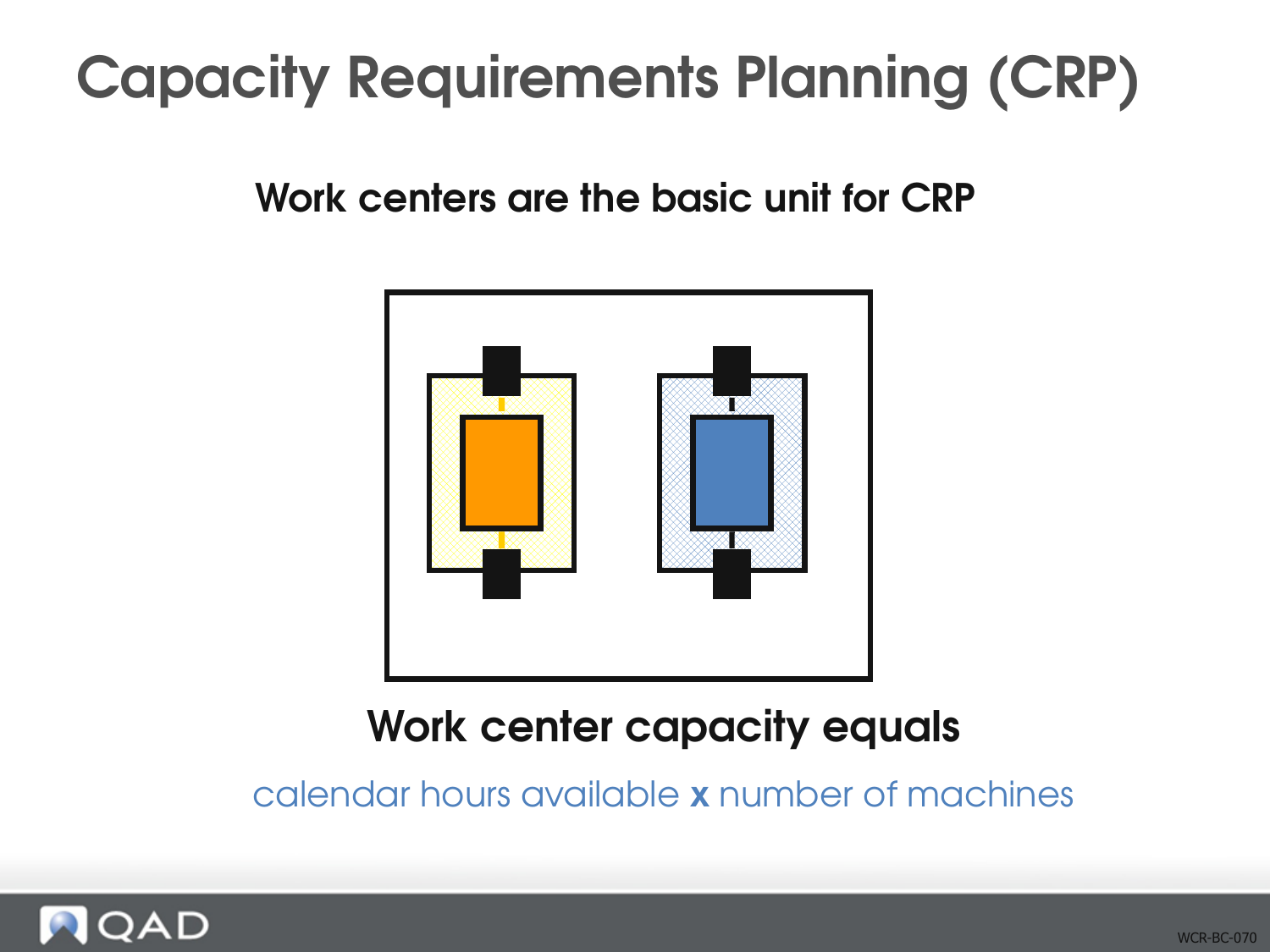

# Capacity Requirements Planning (CRP)
Work centers are the basic unit for CRP

Work center capacity equals
calendar hours available x number of machines
WCR-BC-070